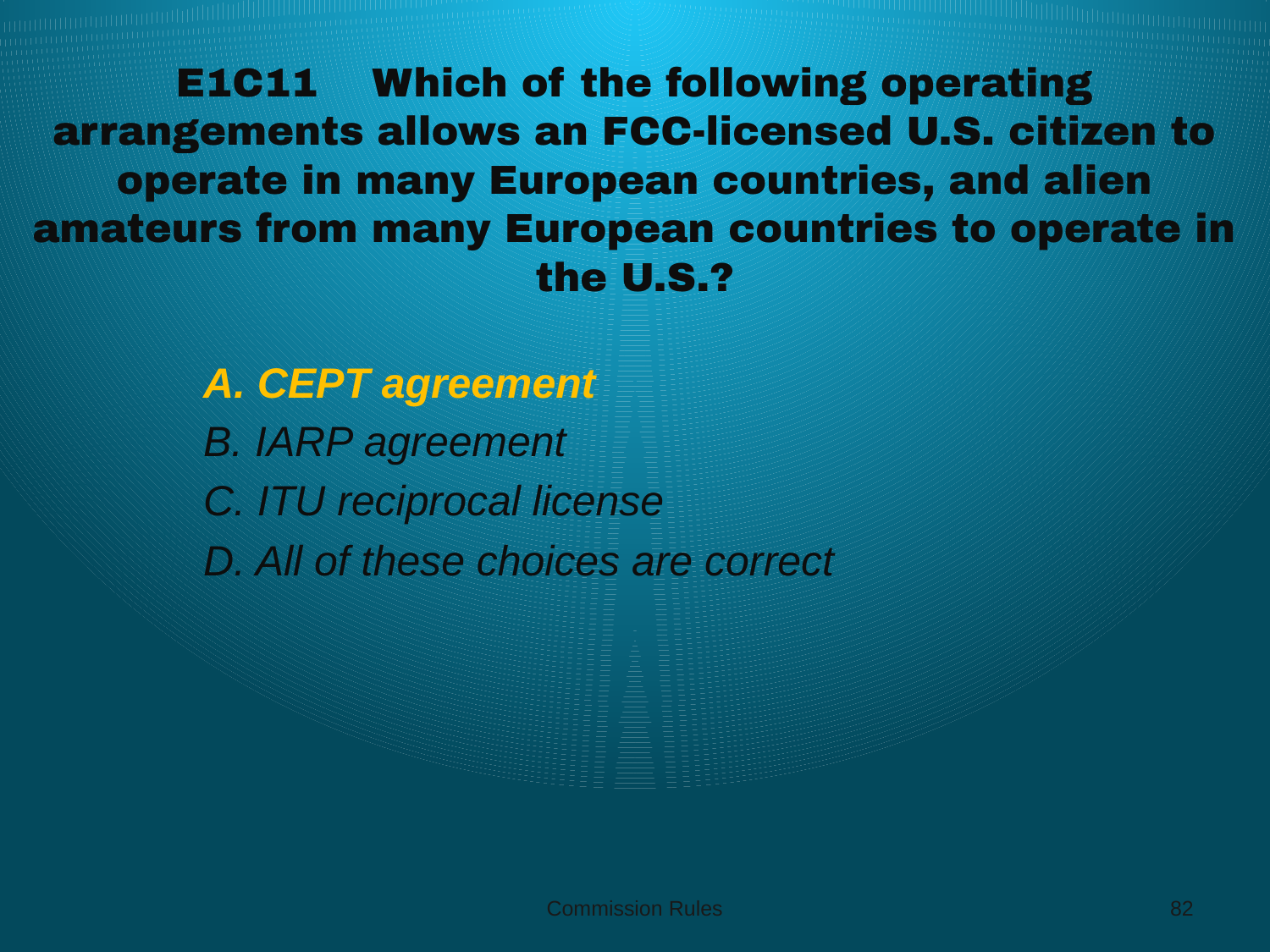

# E1C11    Which of the following operating arrangements allows an FCC-licensed U.S. citizen to operate in many European countries, and alien amateurs from many European countries to operate in the U.S.?
A. CEPT agreement
B. IARP agreement
C. ITU reciprocal license
D. All of these choices are correct
Commission Rules
82